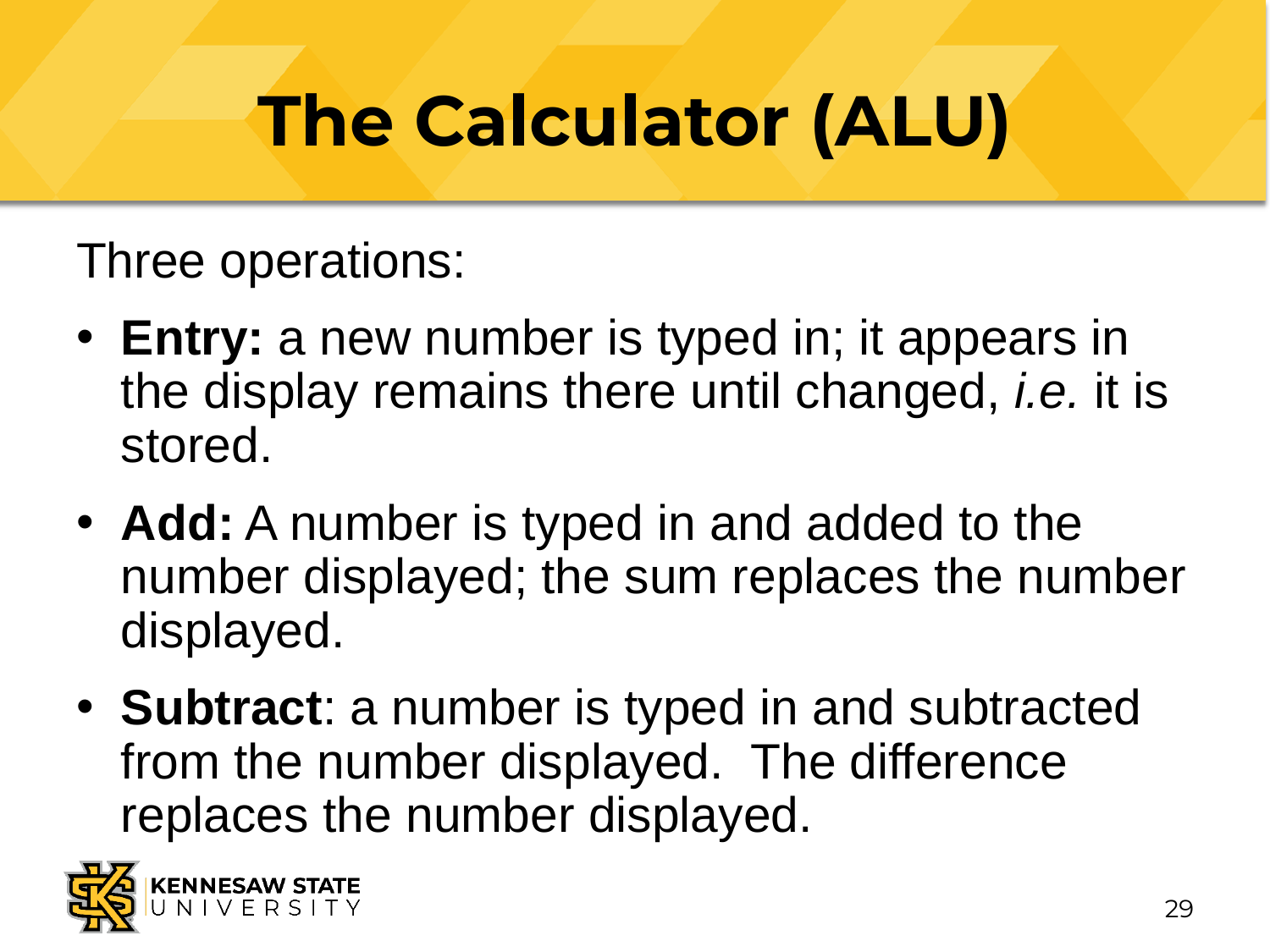

# The Calculator (ALU)
Three operations:
Entry: a new number is typed in; it appears in the display remains there until changed, i.e. it is stored.
Add: A number is typed in and added to the number displayed; the sum replaces the number displayed.
Subtract: a number is typed in and subtracted from the number displayed.  The difference replaces the number displayed.
29